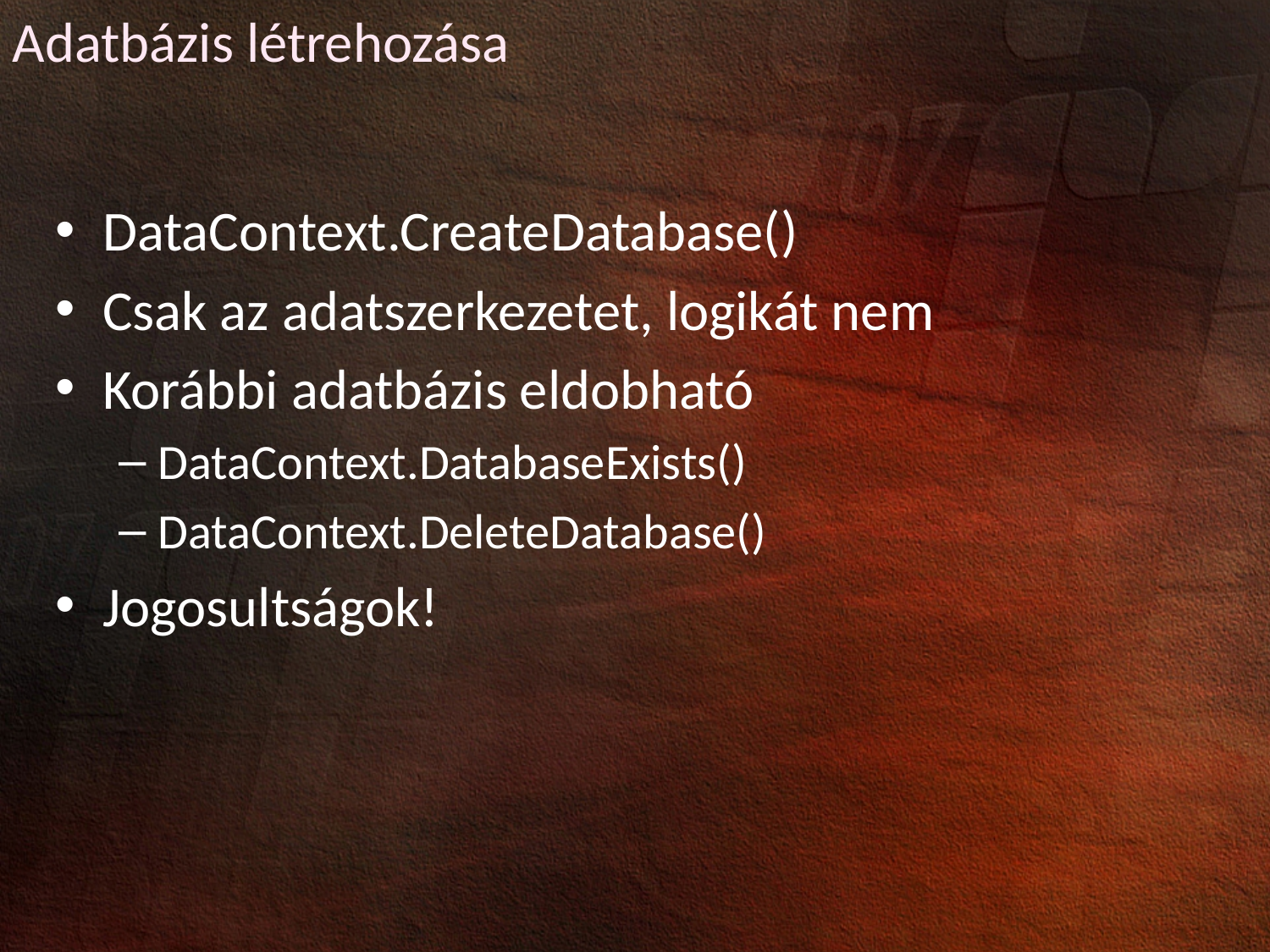

Adatbázis létrehozása
DataContext.CreateDatabase()
Csak az adatszerkezetet, logikát nem
Korábbi adatbázis eldobható
DataContext.DatabaseExists()
DataContext.DeleteDatabase()
Jogosultságok!